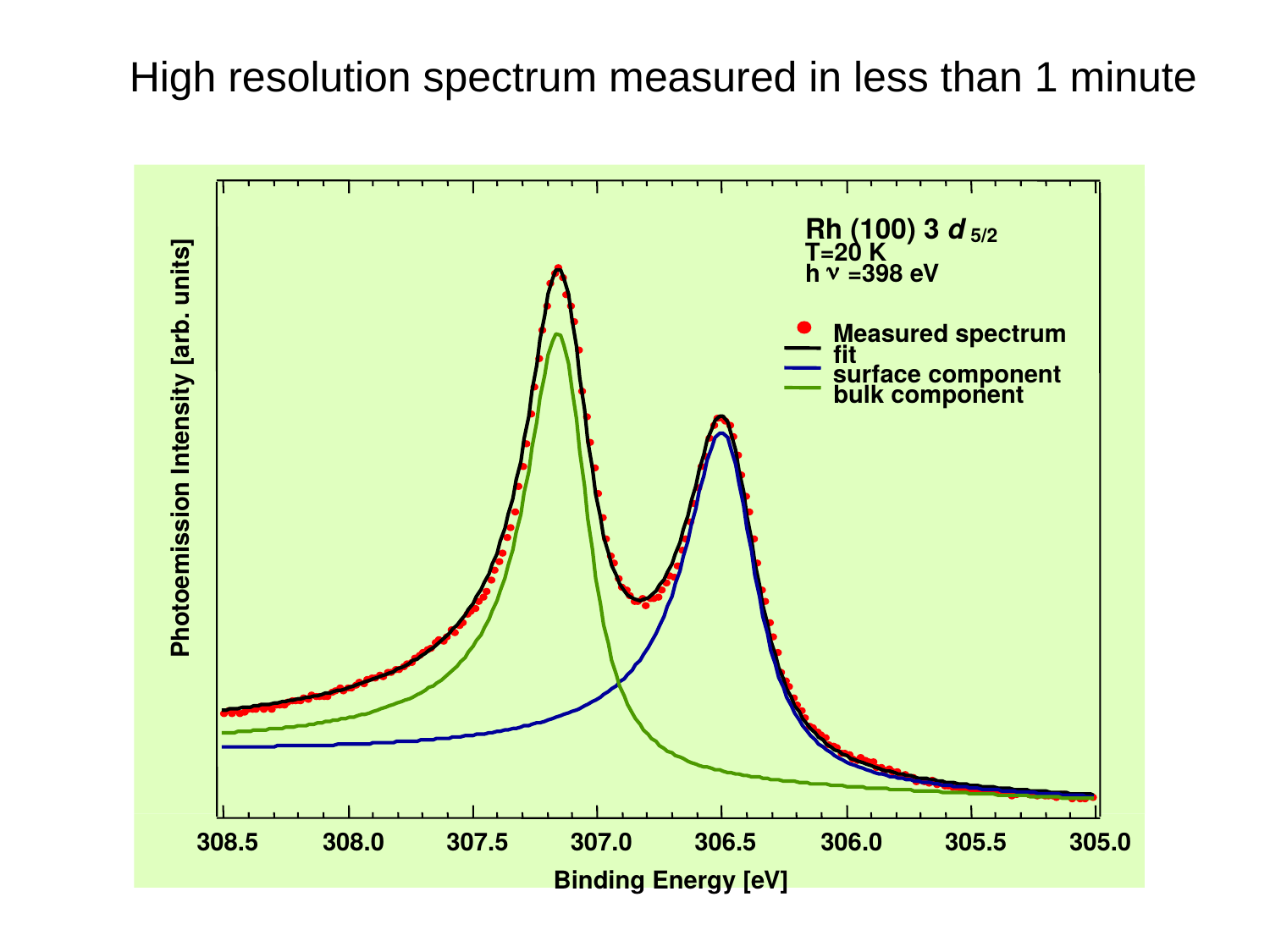

# High resolution spectrum measured in less than 1 minute

Rh (100) 3
d
5/2
T=20 K
ν
h
 =398 eV

 Measured spectrum

 fit

 surface component

 bulk component

Photoemission Intensity [arb. units]

308.5
308.0
307.5
307.0
306.5
306.0
305.5
305.0
Binding Energy [eV]